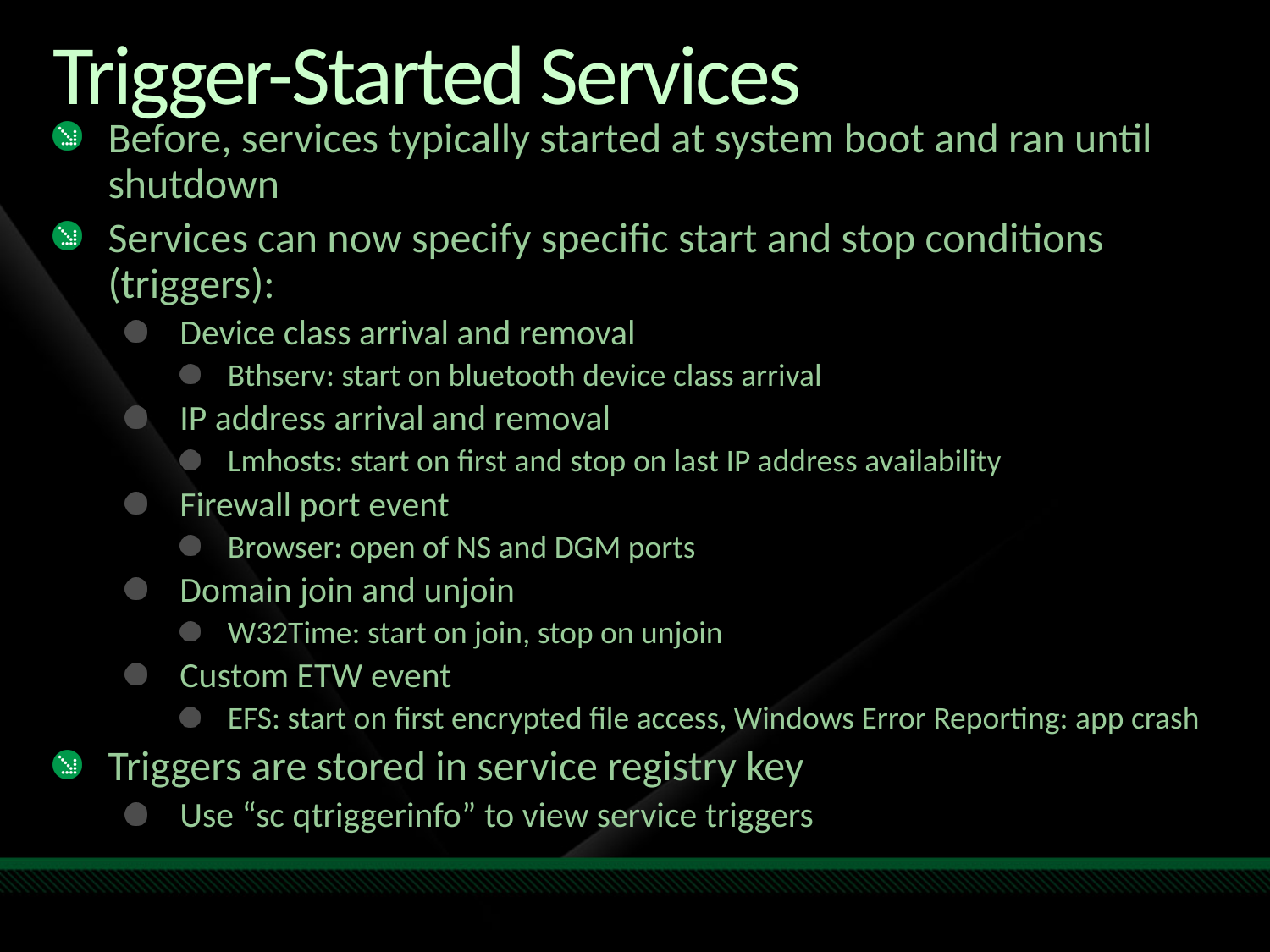

# Trigger-Started Services
Before, services typically started at system boot and ran until shutdown
Services can now specify specific start and stop conditions (triggers):
Device class arrival and removal
Bthserv: start on bluetooth device class arrival
IP address arrival and removal
Lmhosts: start on first and stop on last IP address availability
Firewall port event
Browser: open of NS and DGM ports
Domain join and unjoin
W32Time: start on join, stop on unjoin
Custom ETW event
EFS: start on first encrypted file access, Windows Error Reporting: app crash
Triggers are stored in service registry key
Use “sc qtriggerinfo” to view service triggers